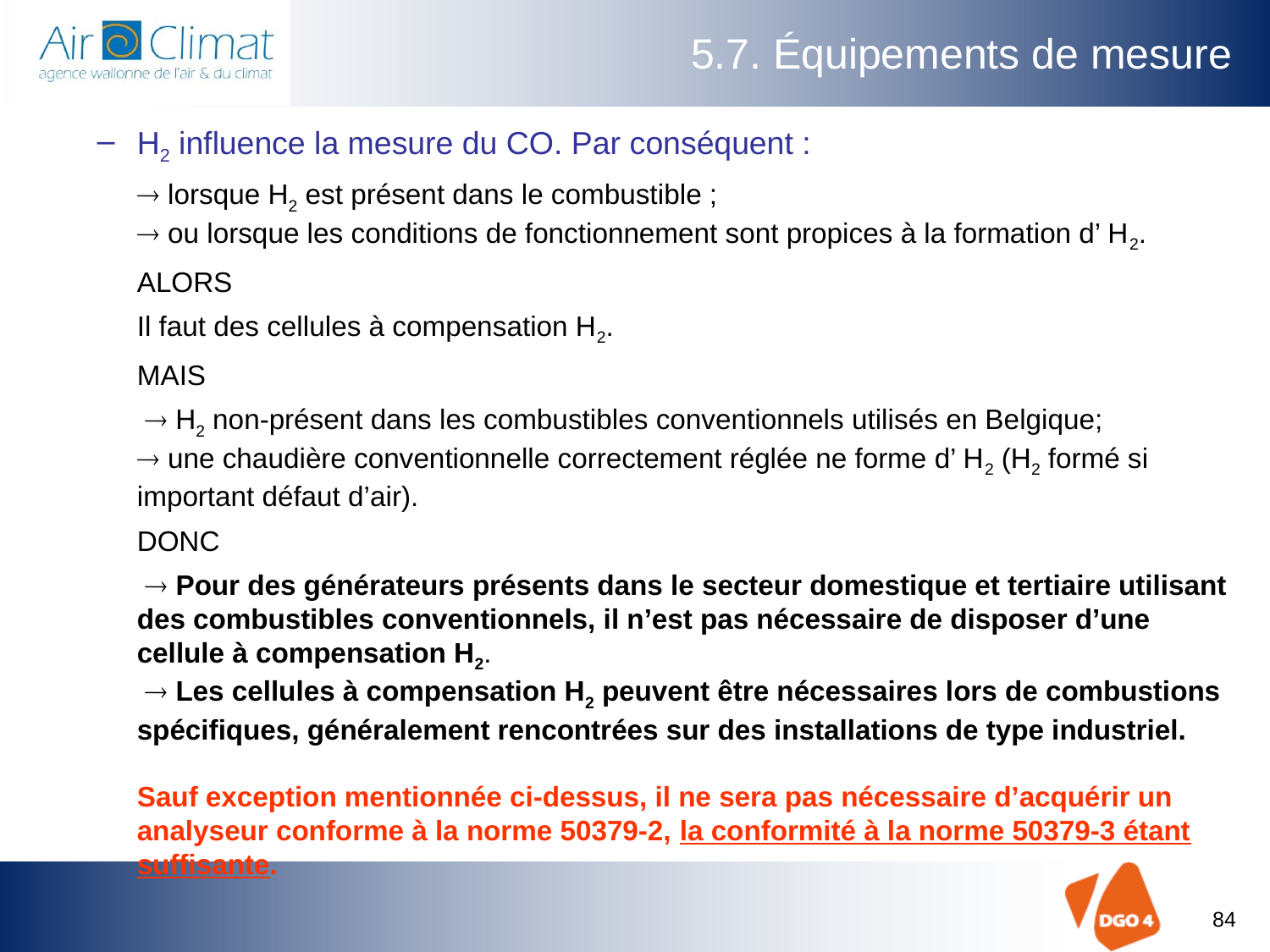

# 5.7. Équipements de mesure
H2 influence la mesure du CO. Par conséquent :
→ lorsque H2 est présent dans le combustible ;
→ ou lorsque les conditions de fonctionnement sont propices à la formation d’ H2.
ALORS
Il faut des cellules à compensation H2.
MAIS
 → H2 non-présent dans les combustibles conventionnels utilisés en Belgique;
→ une chaudière conventionnelle correctement réglée ne forme d’ H2 (H2 formé si important défaut d’air).
DONC
 → Pour des générateurs présents dans le secteur domestique et tertiaire utilisant des combustibles conventionnels, il n’est pas nécessaire de disposer d’une cellule à compensation H2.
 → Les cellules à compensation H2 peuvent être nécessaires lors de combustions spécifiques, généralement rencontrées sur des installations de type industriel.
Sauf exception mentionnée ci-dessus, il ne sera pas nécessaire d’acquérir un analyseur conforme à la norme 50379-2, la conformité à la norme 50379-3 étant suffisante.

84